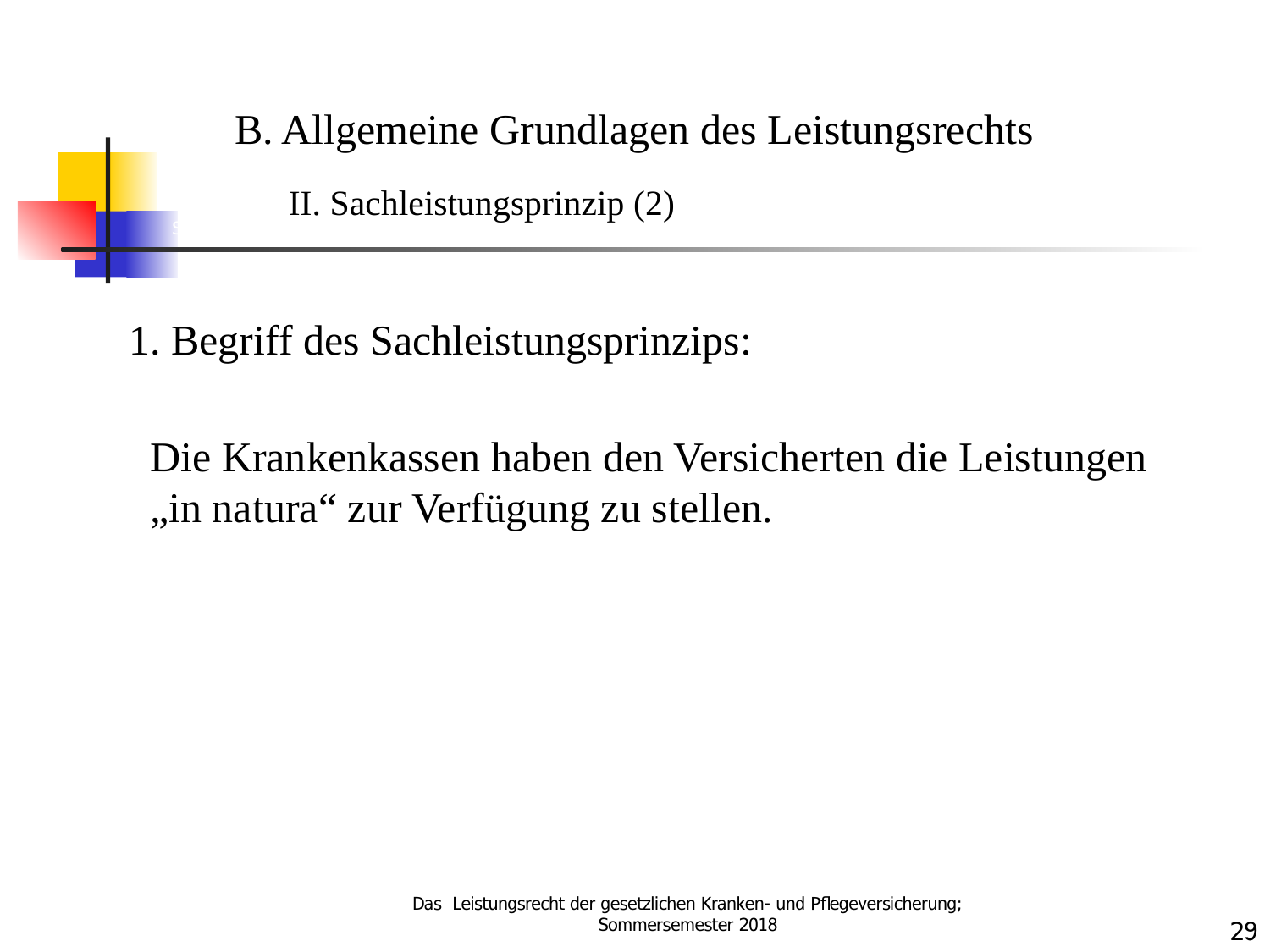

Sachleistung 2
B. Allgemeine Grundlagen des Leistungsrechts
	II. Sachleistungsprinzip (2)
1. Begriff des Sachleistungsprinzips:
Die Krankenkassen haben den Versicherten die Leistungen „in natura“ zur Verfügung zu stellen.
Das  Leistungsrecht der gesetzlichen Kranken- und Pflegeversicherung; Sommersemester 2018
29